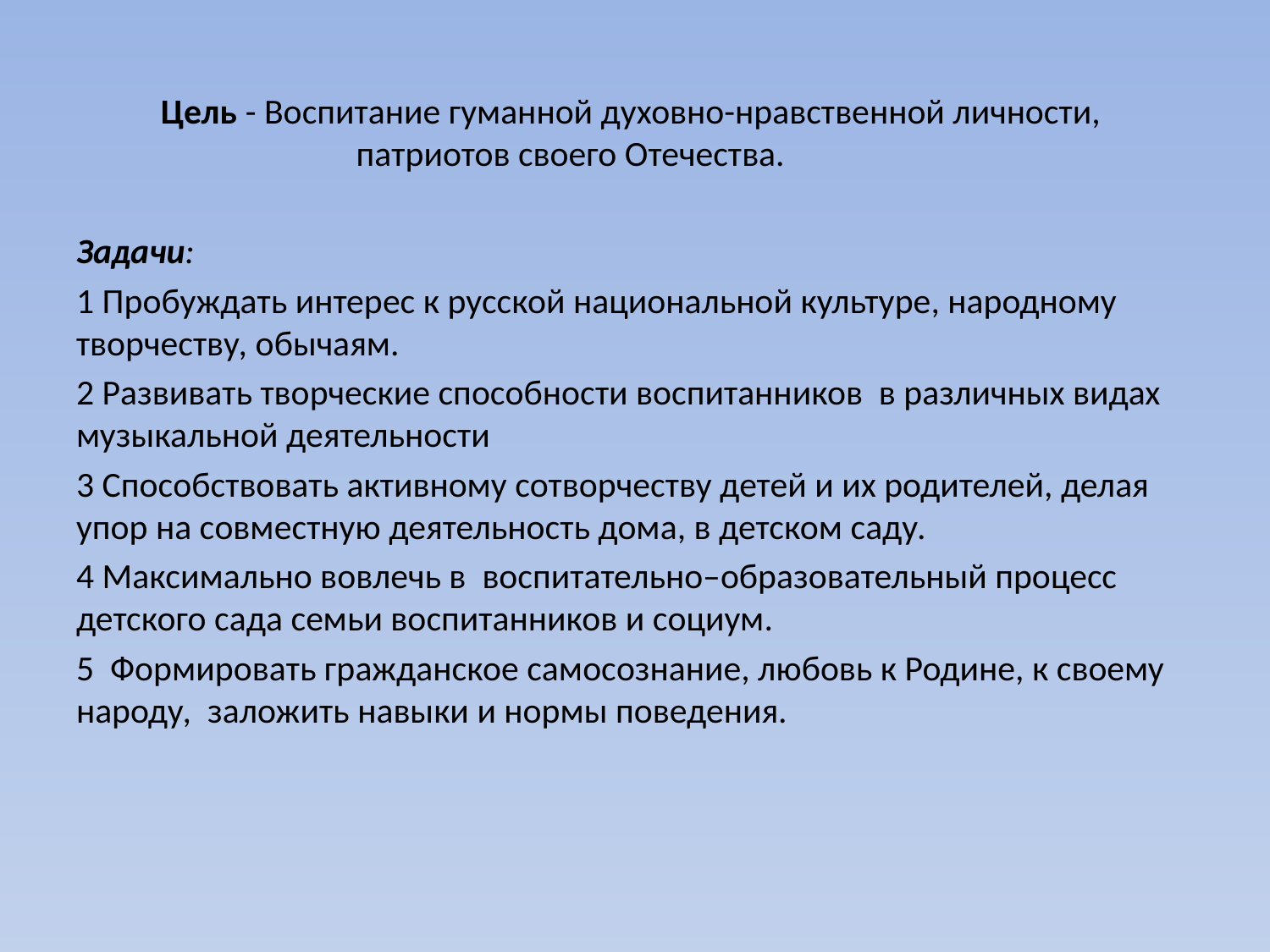

# Цель - Воспитание гуманной духовно-нравственной личности, патриотов своего Отечества.
Задачи:
1 Пробуждать интерес к русской национальной культуре, народному творчеству, обычаям.
2 Развивать творческие способности воспитанников  в различных видах музыкальной деятельности
3 Способствовать активному сотворчеству детей и их родителей, делая упор на совместную деятельность дома, в детском саду.
4 Максимально вовлечь в  воспитательно–образовательный процесс детского сада семьи воспитанников и социум.
5  Формировать гражданское самосознание, любовь к Родине, к своему народу,  заложить навыки и нормы поведения.